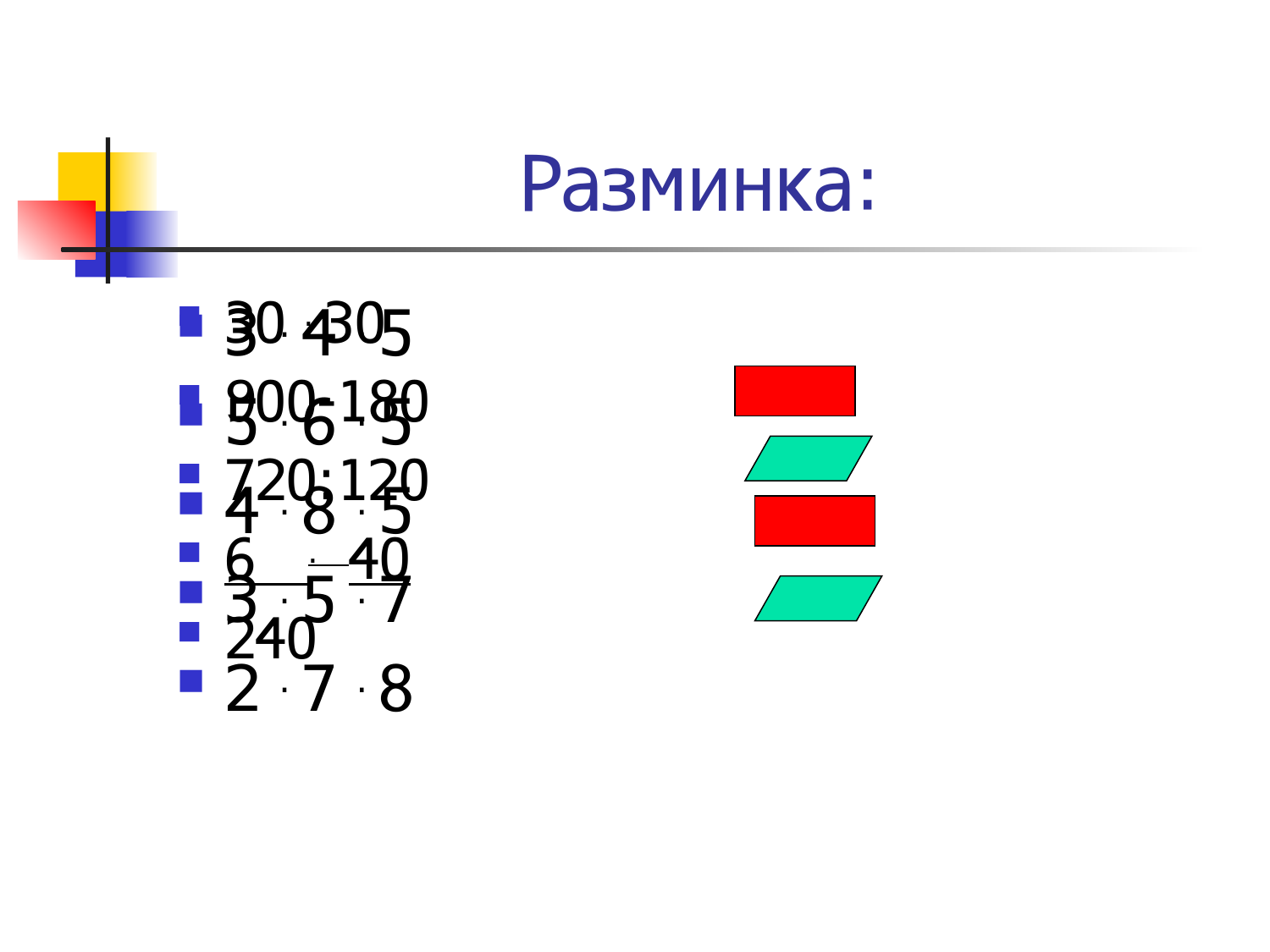

# Разминка:
30 . 30
900-180
720:120
6   .   40
240
3 . 4 . 5
5 . 6 . 5
4 . 8 . 5
3 . 5 . 7
2 . 7 . 8